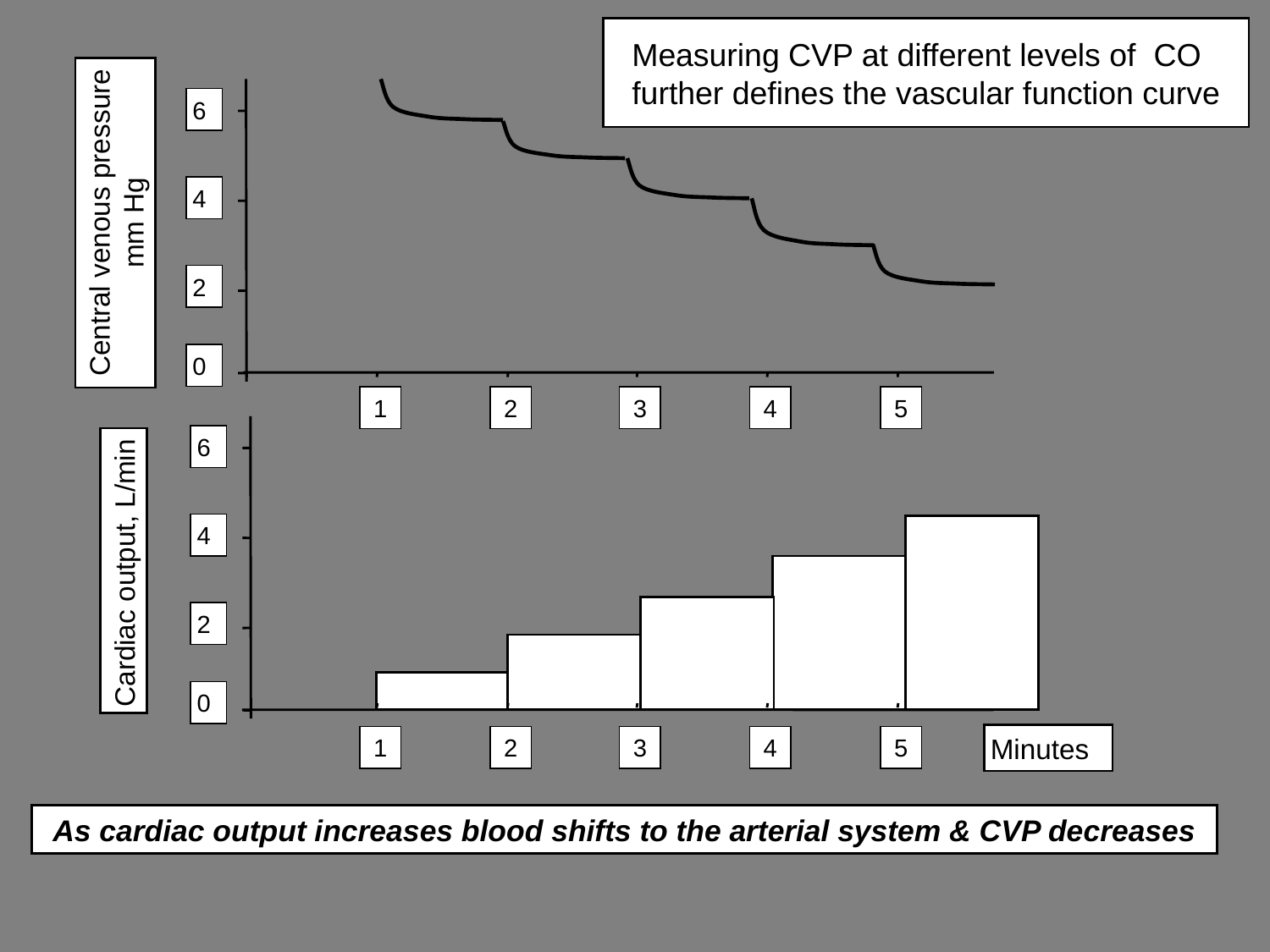

# Measuring CVP at different levels of  CO further defines the vascular function curve

6

4
Central venous pressure mm Hg

2

0

1
2
3
4
5

6

4

Cardiac output, L/min

2

0

Minutes
1
2
3
4
5
As cardiac output increases blood shifts to the arterial system & CVP decreases